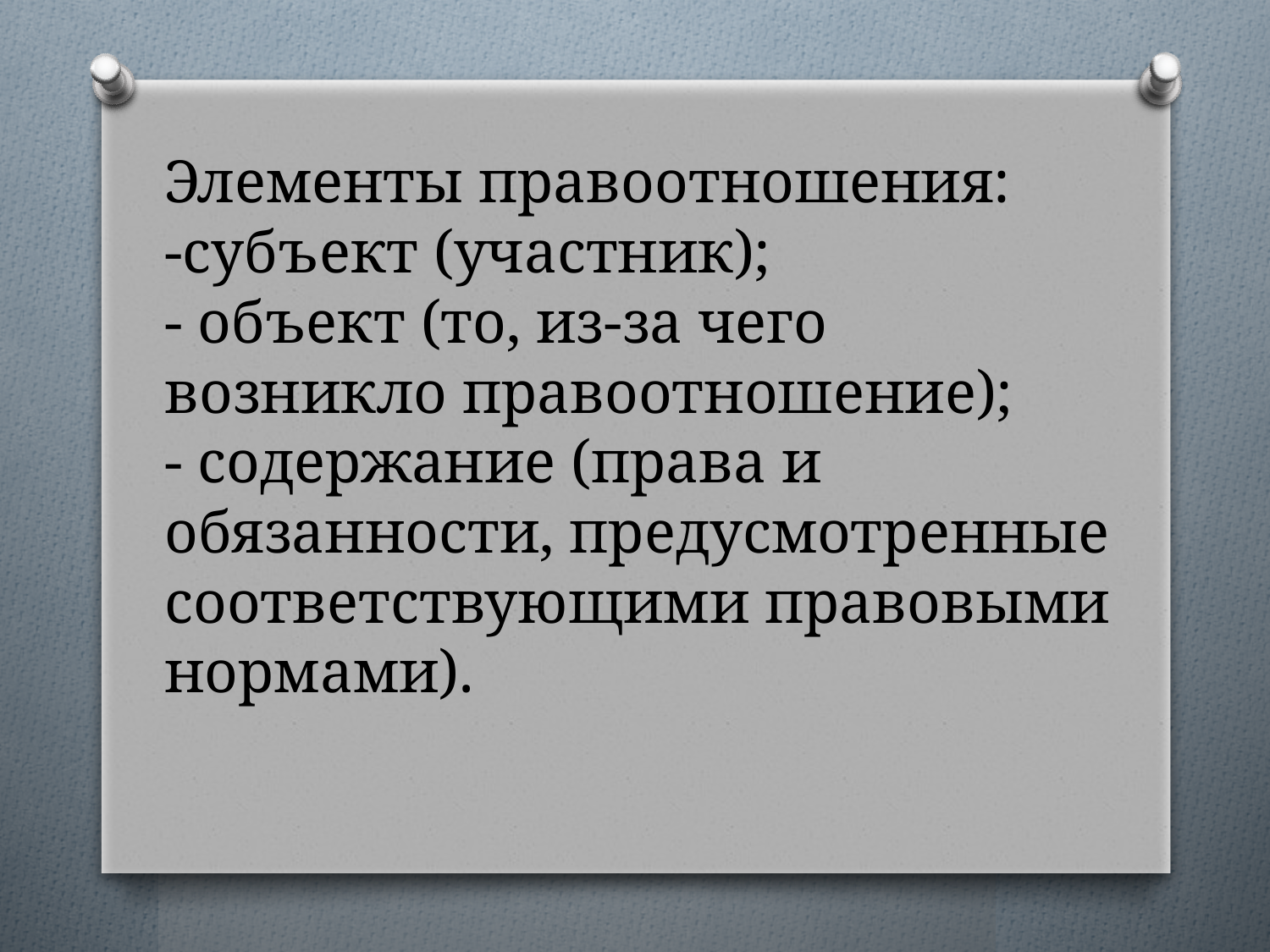

# Элементы правоотношения: -субъект (участник); - объект (то, из-за чего возникло правоотношение); - содержание (права и обязанности, предусмотренные соответствующими правовыми нормами).